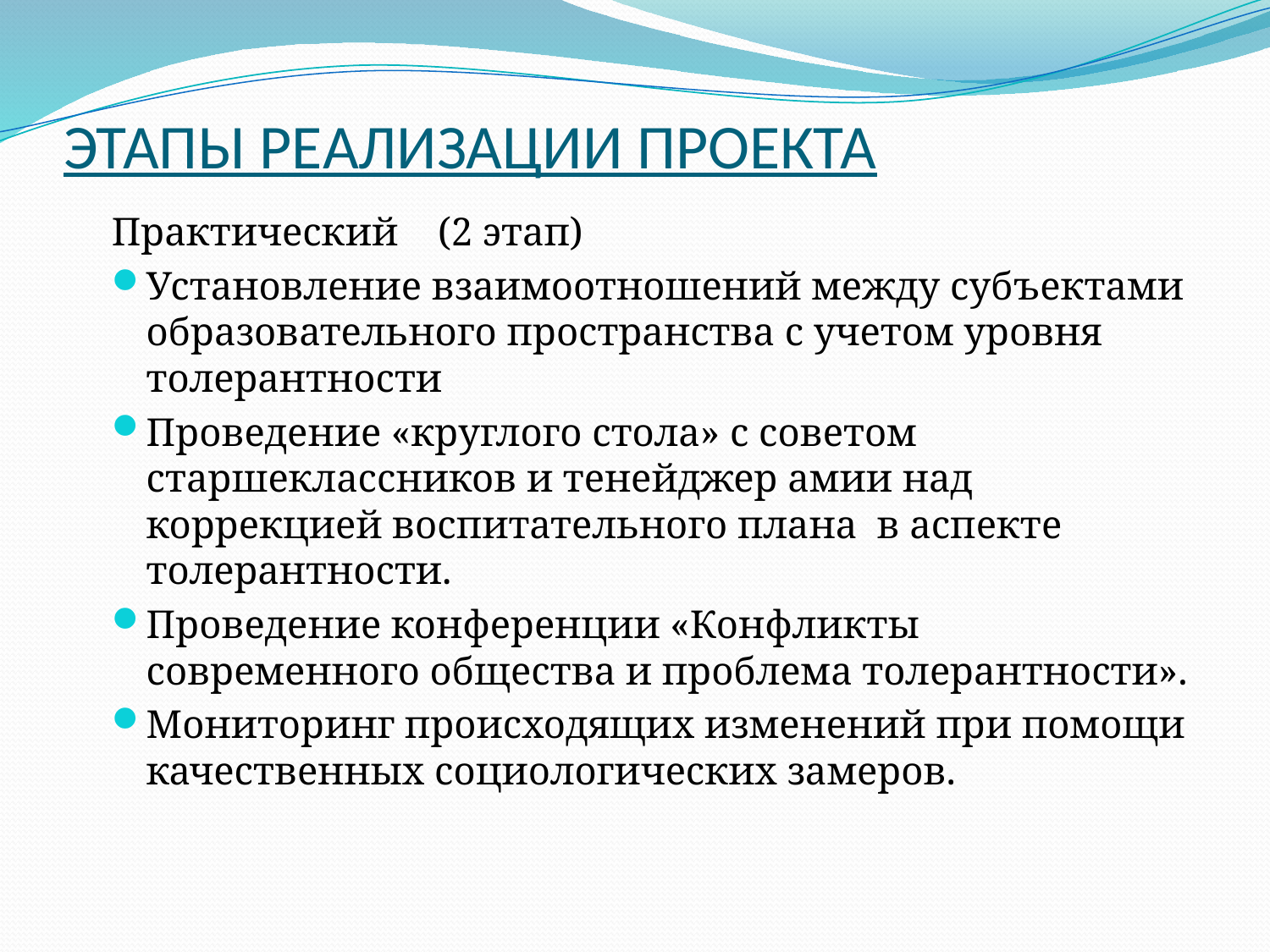

# ЭТАПЫ РЕАЛИЗАЦИИ ПРОЕКТА
Практический    (2 этап)
Установление взаимоотношений между субъектами образовательного пространства с учетом уровня толерантности
Проведение «круглого стола» с советом старшеклассников и тенейджер амии над коррекцией воспитательного плана  в аспекте толерантности.
Проведение конференции «Конфликты современного общества и проблема толерантности».
Мониторинг происходящих изменений при помощи качественных социологических замеров.